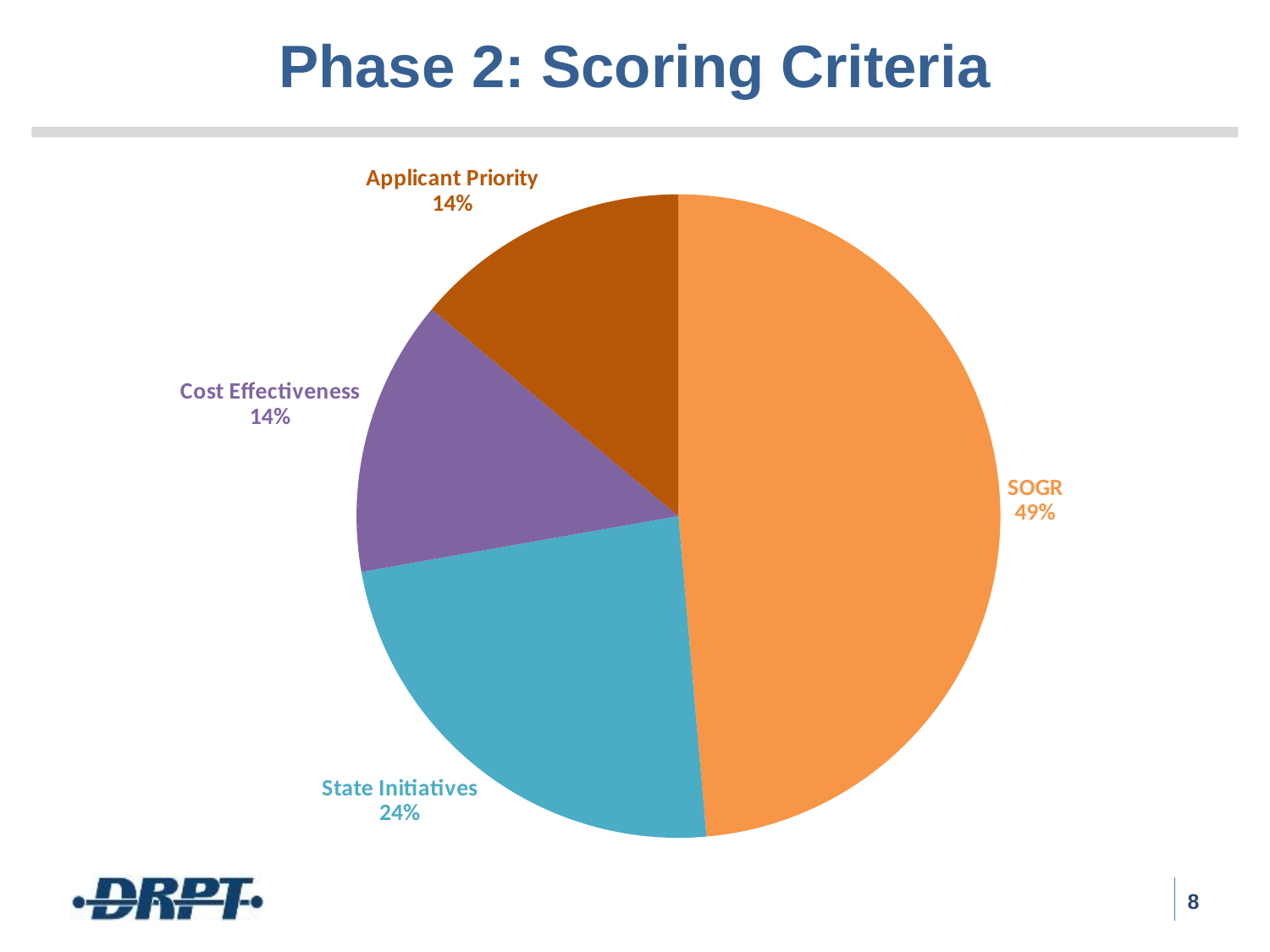

# Phase 2: Scoring Criteria
70%
Tie and Rail Replacement
Preserve Infrastructure
Maintain Operational Capacity
State of Good Repair Projects
30%
Critical Infrastructure
Enhance State Initiatives
Build on Previous Investment

### Chart

| Category |  |
|---|---|
| SOGR | 0.4861111111111111 |
| State Initiatives | 0.2361111111111111 |
| Cost Effectiveness | 0.1388888888888889 |
| Applicant Priority | 0.1388888888888889 |
8